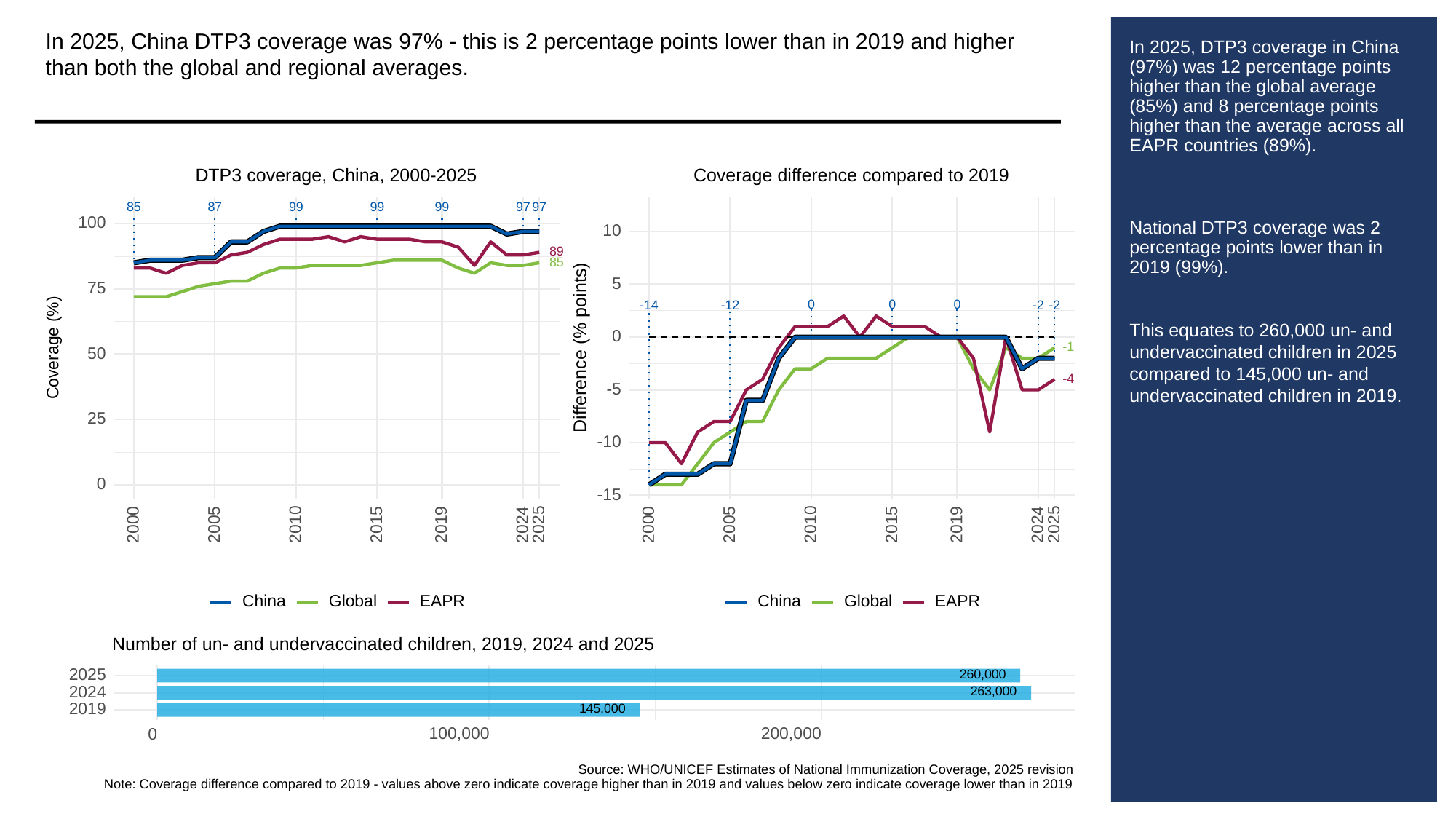

In 2025, China DTP3 coverage was 97% - this is 2 percentage points lower than in 2019 and higher than both the global and regional averages.
# In 2025, DTP3 coverage in China (97%) was 12 percentage points higher than the global average (85%) and 8 percentage points higher than the average across all EAPR countries (89%).

National DTP3 coverage was 2 percentage points lower than in 2019 (99%).

This equates to 260,000 un- and undervaccinated children in 2025 compared to 145,000 un- and undervaccinated children in 2019.

DTP3 coverage, China, 2000-2025
Coverage difference compared to 2019

85
87
99
99
99
97
97

100

10

89

85

5
75

0
0
0
-14
-12
-2
-2

0

Difference (% points)
Coverage (%)
-1
50

-4
-5

25

-10

0

-15

2000
2005
2010
2015
2019
2024
2025
2000
2005
2010
2015
2019
2024
2025
China
Global
China
Global
EAPR
EAPR

Number of un- and undervaccinated children, 2019, 2024 and 2025

260,000
2025

263,000
2024

145,000
2019

100,000
200,000
0
Source: WHO/UNICEF Estimates of National Immunization Coverage, 2025 revision
Note: Coverage difference compared to 2019 - values above zero indicate coverage higher than in 2019 and values below zero indicate coverage lower than in 2019